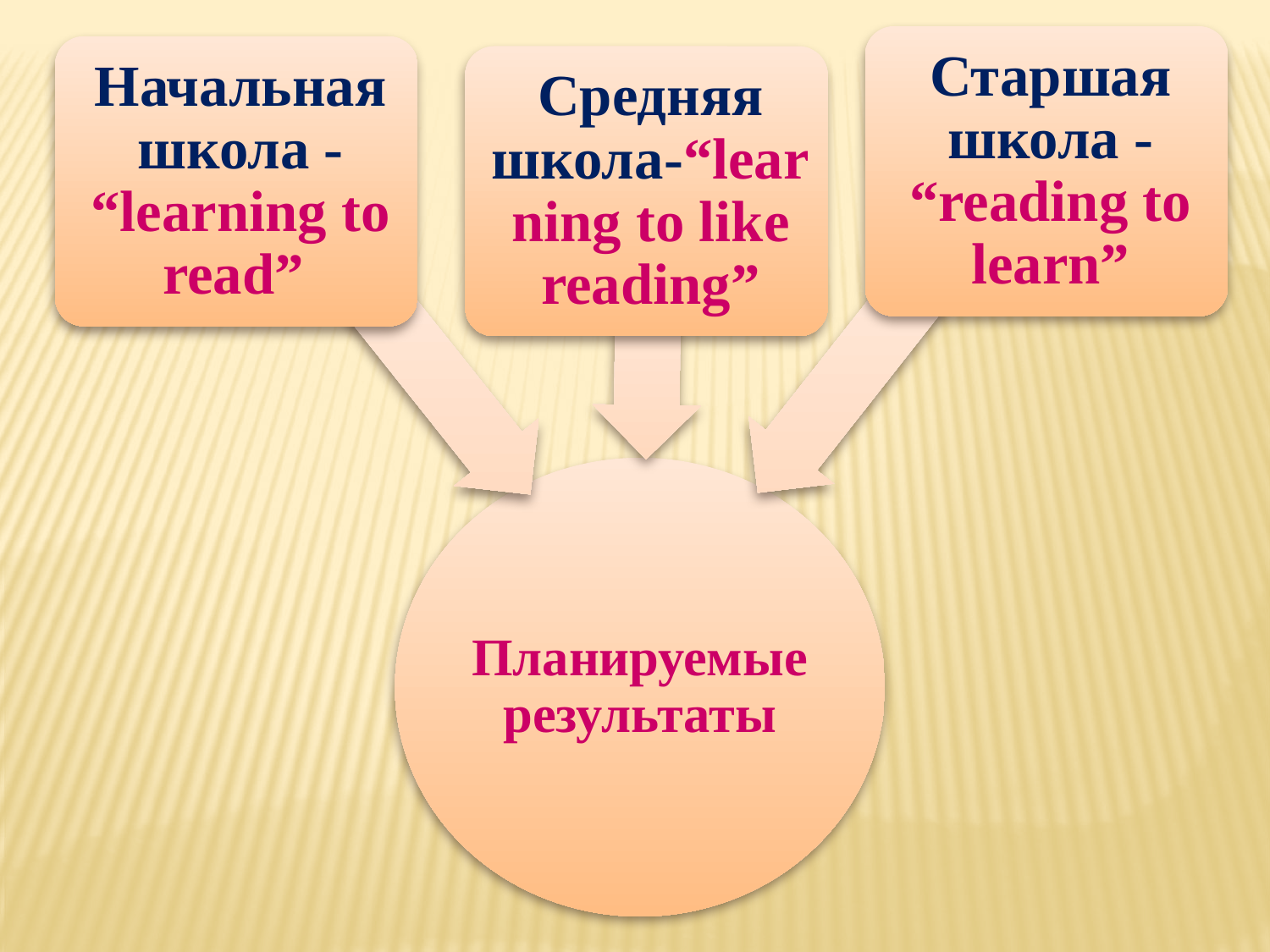

Планируемые результаты
Начальная школа - “learning to read”
Средняя школа-“learning to like reading”
Старшая школа - “reading to learn”